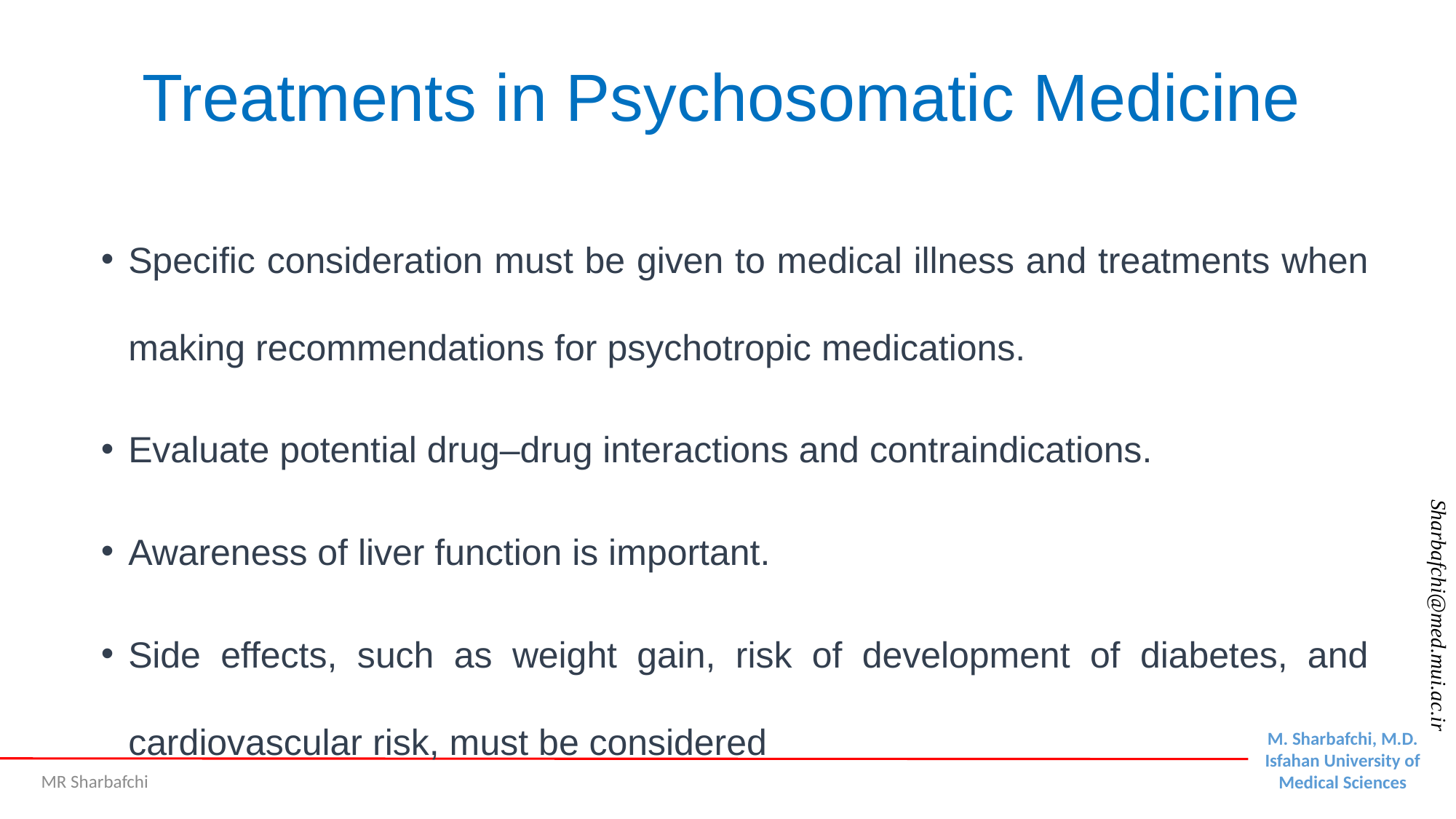

# Treatments in Psychosomatic Medicine
Specific consideration must be given to medical illness and treatments when making recommendations for psychotropic medications.
Evaluate potential drug–drug interactions and contraindications.
Awareness of liver function is important.
Side effects, such as weight gain, risk of development of diabetes, and cardiovascular risk, must be considered
MR Sharbafchi